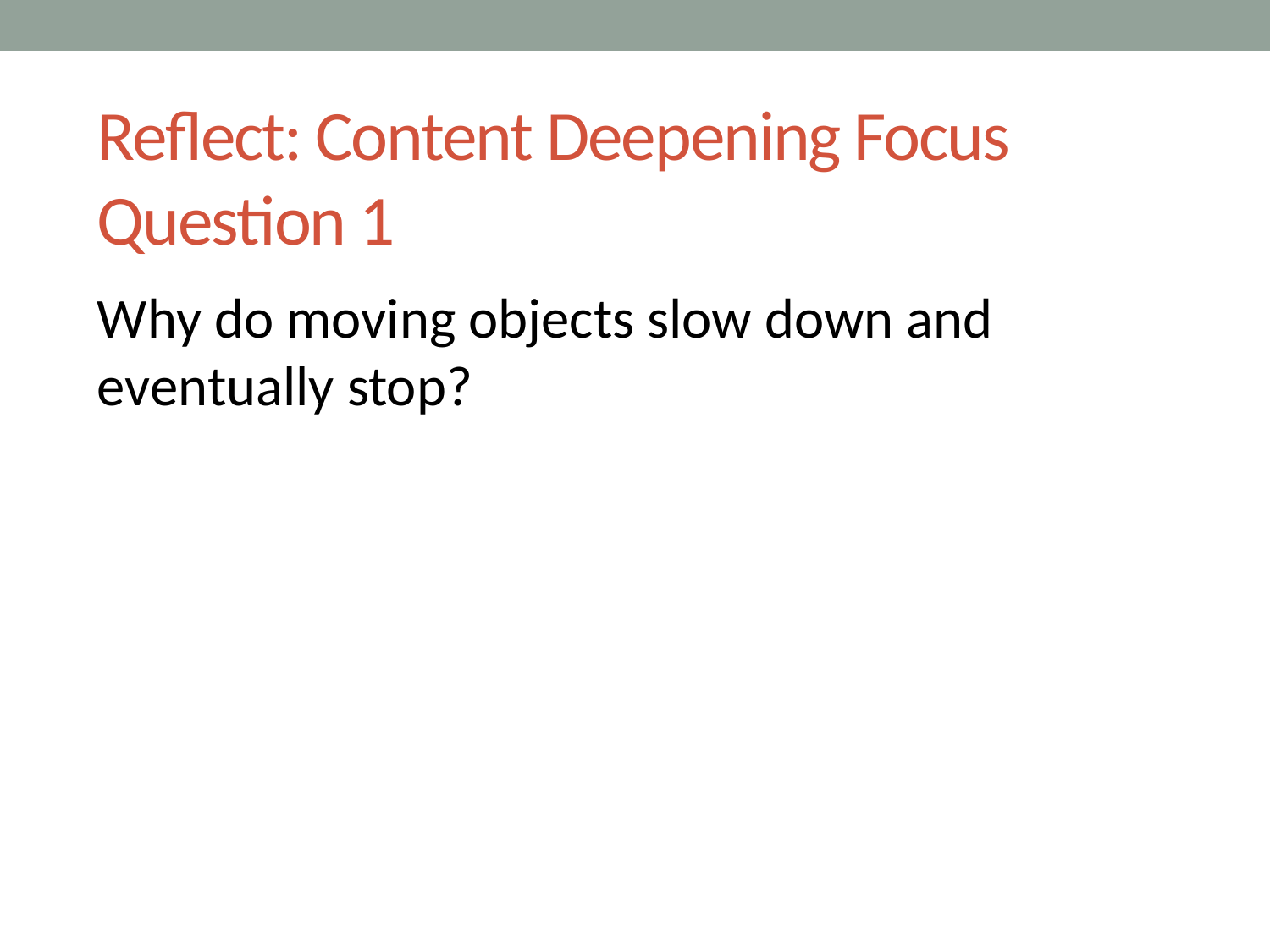

# Reflect: Content Deepening Focus Question 1
Why do moving objects slow down and eventually stop?